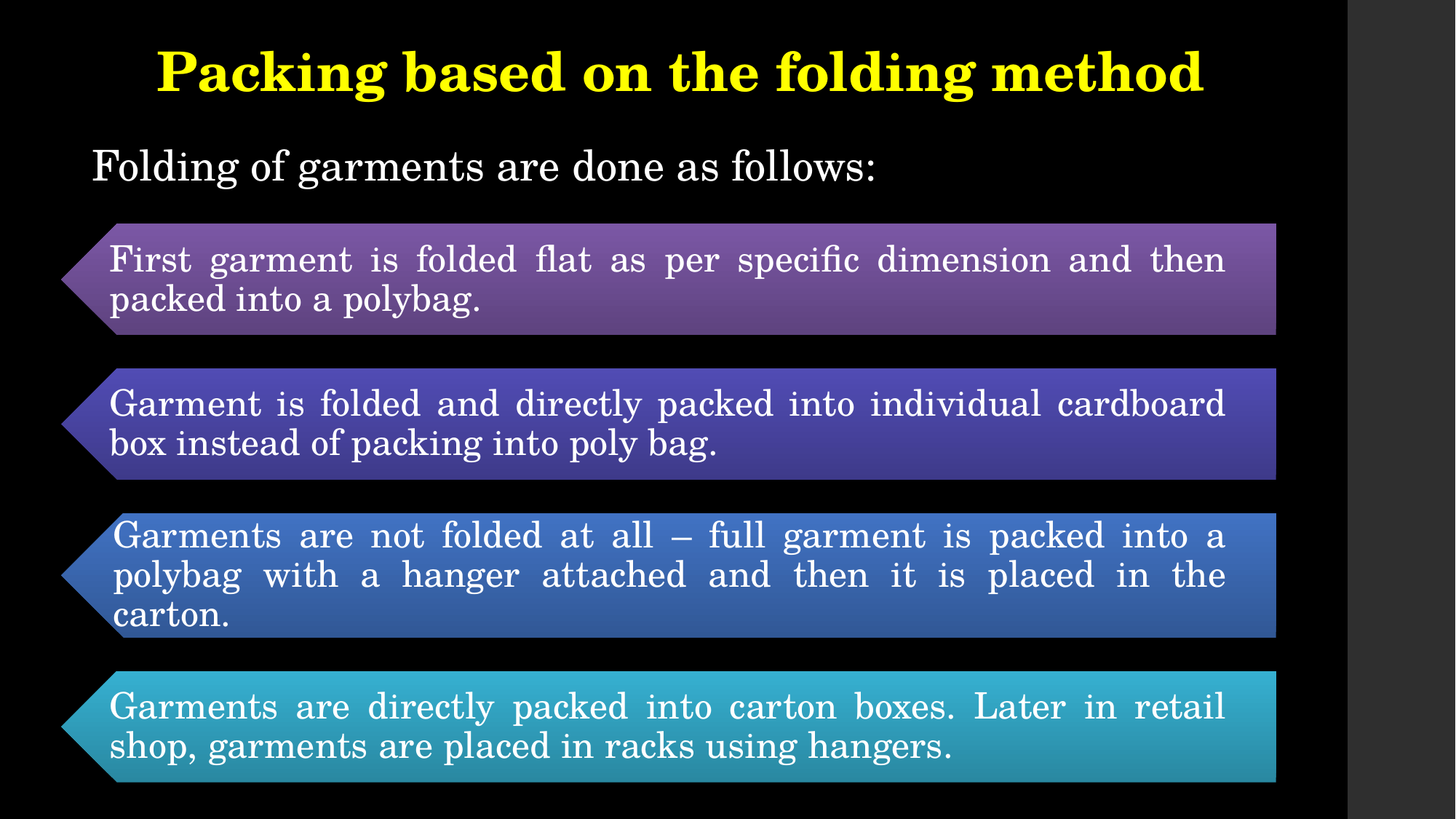

# Packing based on the folding method
Folding of garments are done as follows:
First garment is folded flat as per specific dimension and then packed into a polybag.
Garment is folded and directly packed into individual cardboard box instead of packing into poly bag.
Garments are not folded at all – full garment is packed into a polybag with a hanger attached and then it is placed in the carton.
Garments are directly packed into carton boxes. Later in retail shop, garments are placed in racks using hangers.